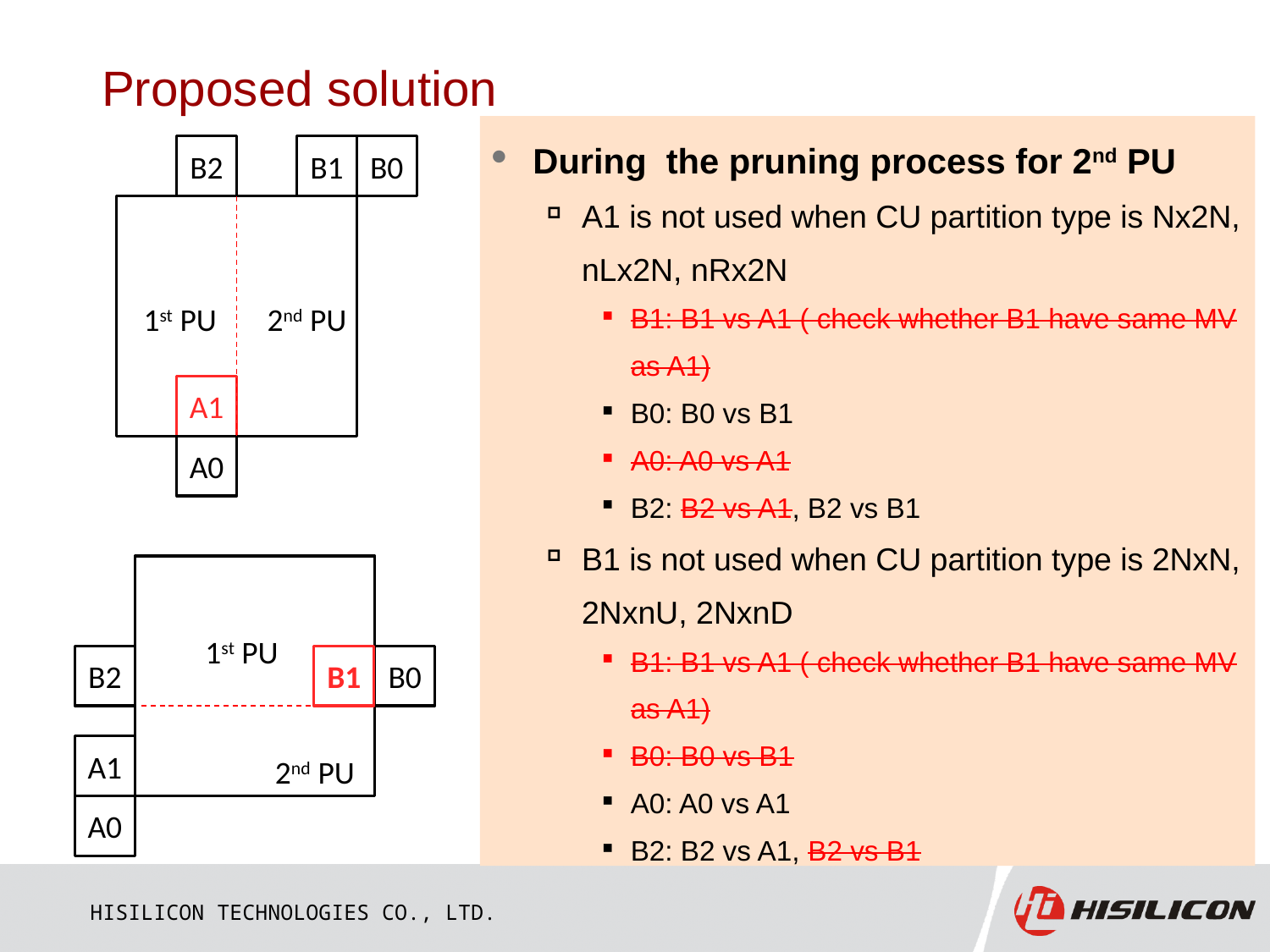

# Proposed solution
During  the pruning process for 2nd PU
A1 is not used when CU partition type is Nx2N, nLx2N, nRx2N
B1: B1 vs A1 ( check whether B1 have same MV as A1)
B0: B0 vs B1
A0: A0 vs A1
B2: B2 vs A1, B2 vs B1
B1 is not used when CU partition type is 2NxN, 2NxnU, 2NxnD
B1: B1 vs A1 ( check whether B1 have same MV as A1)
B0: B0 vs B1
A0: A0 vs A1
B2: B2 vs A1, B2 vs B1

B2
B1
B0

1st PU
2nd PU
A1
A0

1st PU
B2
B1
B0
A1
2nd PU
A0